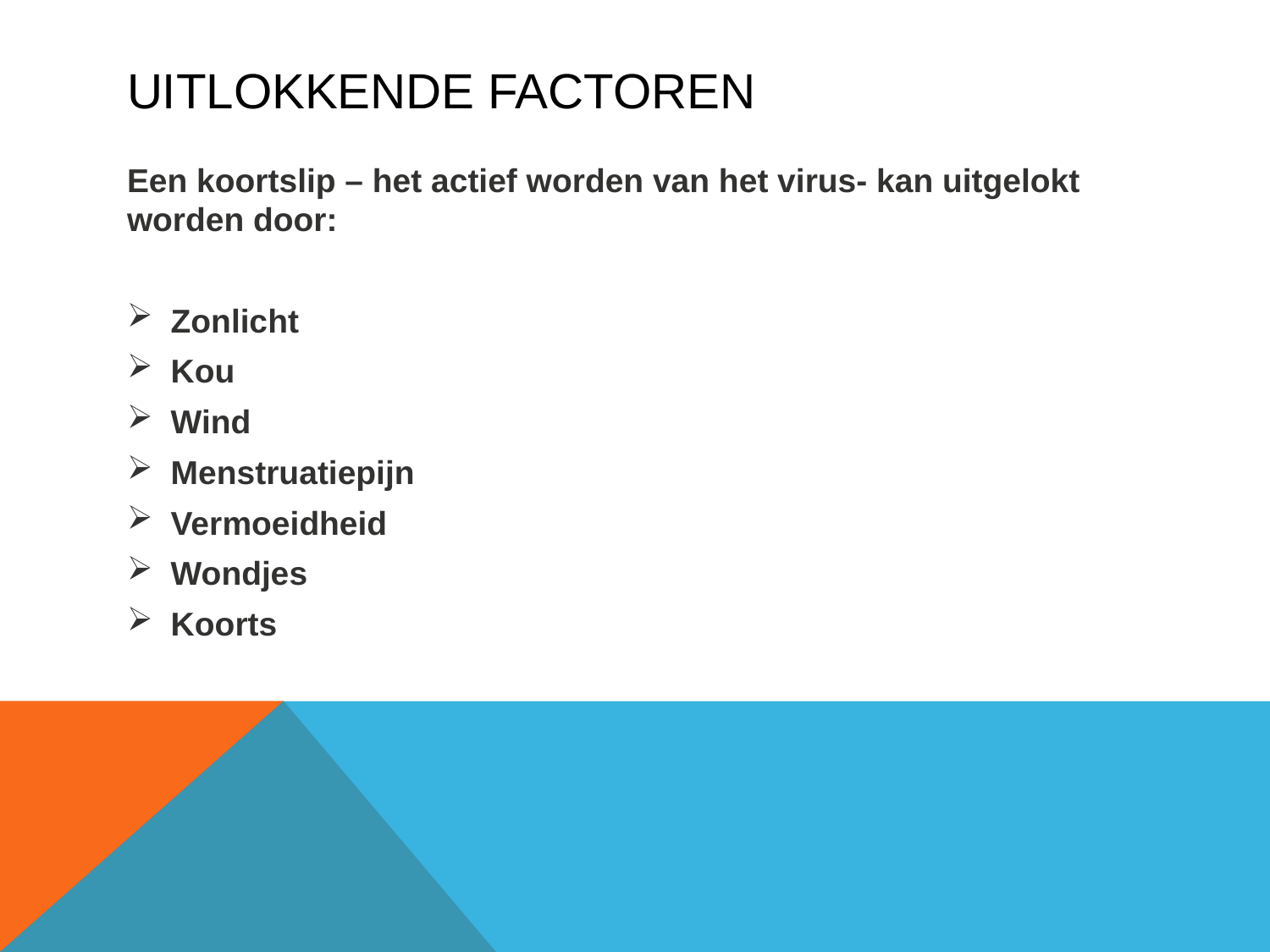

# Uitlokkende factoren
Een koortslip – het actief worden van het virus- kan uitgelokt worden door:

Zonlicht
Kou
Wind
Menstruatiepijn
Vermoeidheid
Wondjes
Koorts